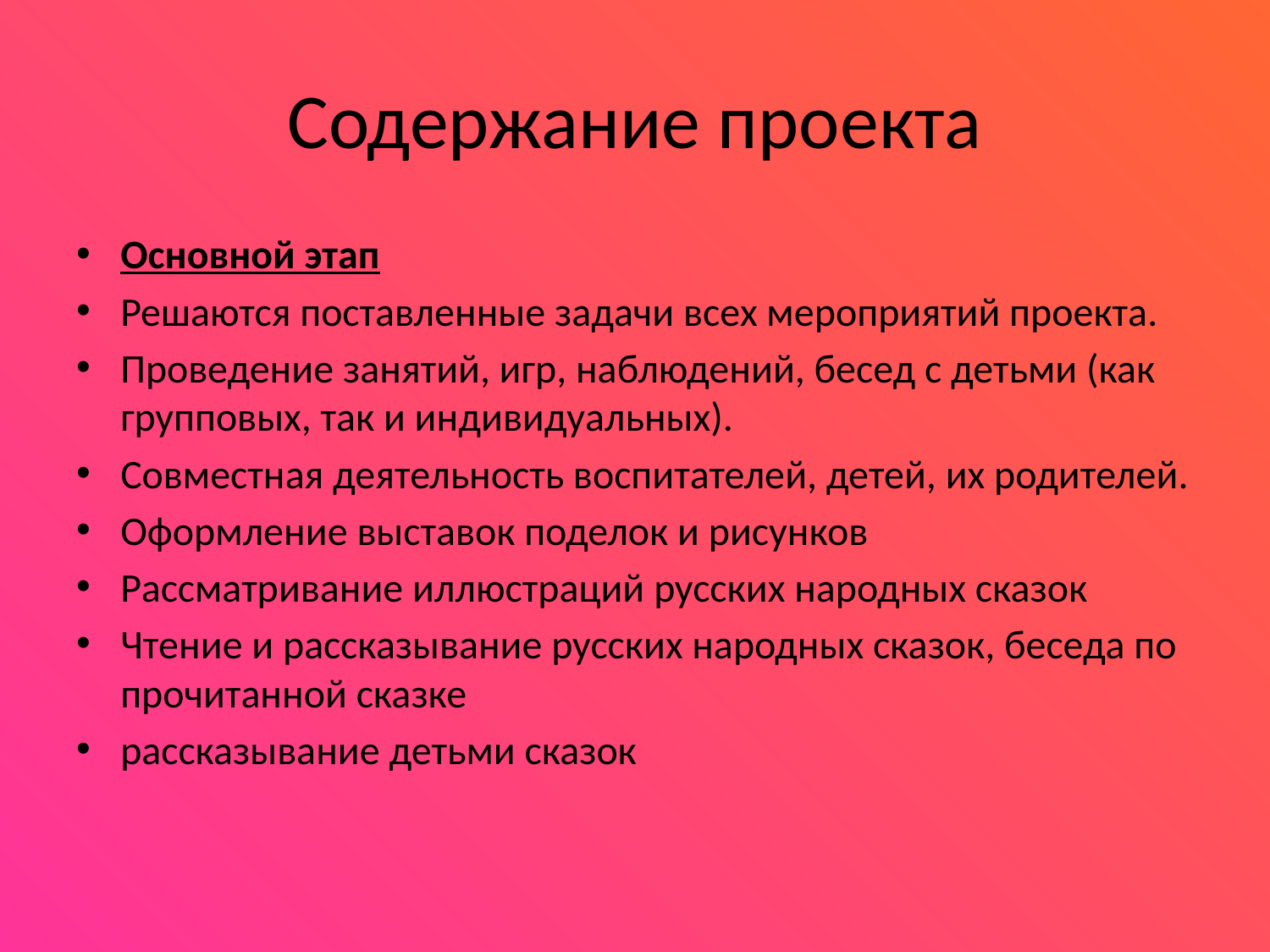

# Содержание проекта
Основной этап
Решаются поставленные задачи всех мероприятий проекта.
Проведение занятий, игр, наблюдений, бесед с детьми (как групповых, так и индивидуальных).
Совместная деятельность воспитателей, детей, их родителей.
Оформление выставок поделок и рисунков
Рассматривание иллюстраций русских народных сказок
Чтение и рассказывание русских народных сказок, беседа по прочитанной сказке
рассказывание детьми сказок